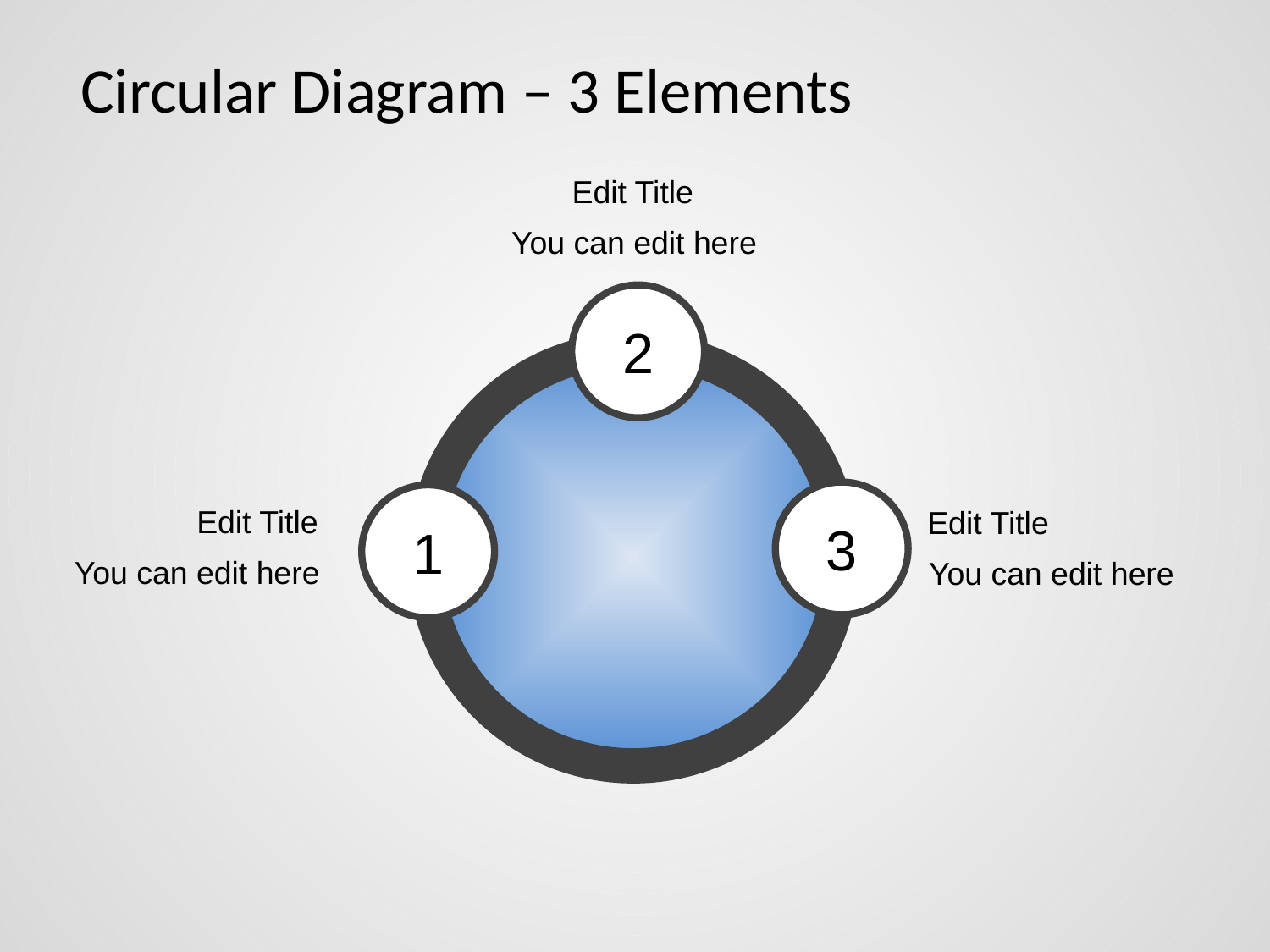

# Circular Diagram – 3 Elements
Edit Title
You can edit here
2

3
1
Edit Title
You can edit here
Edit Title
You can edit here